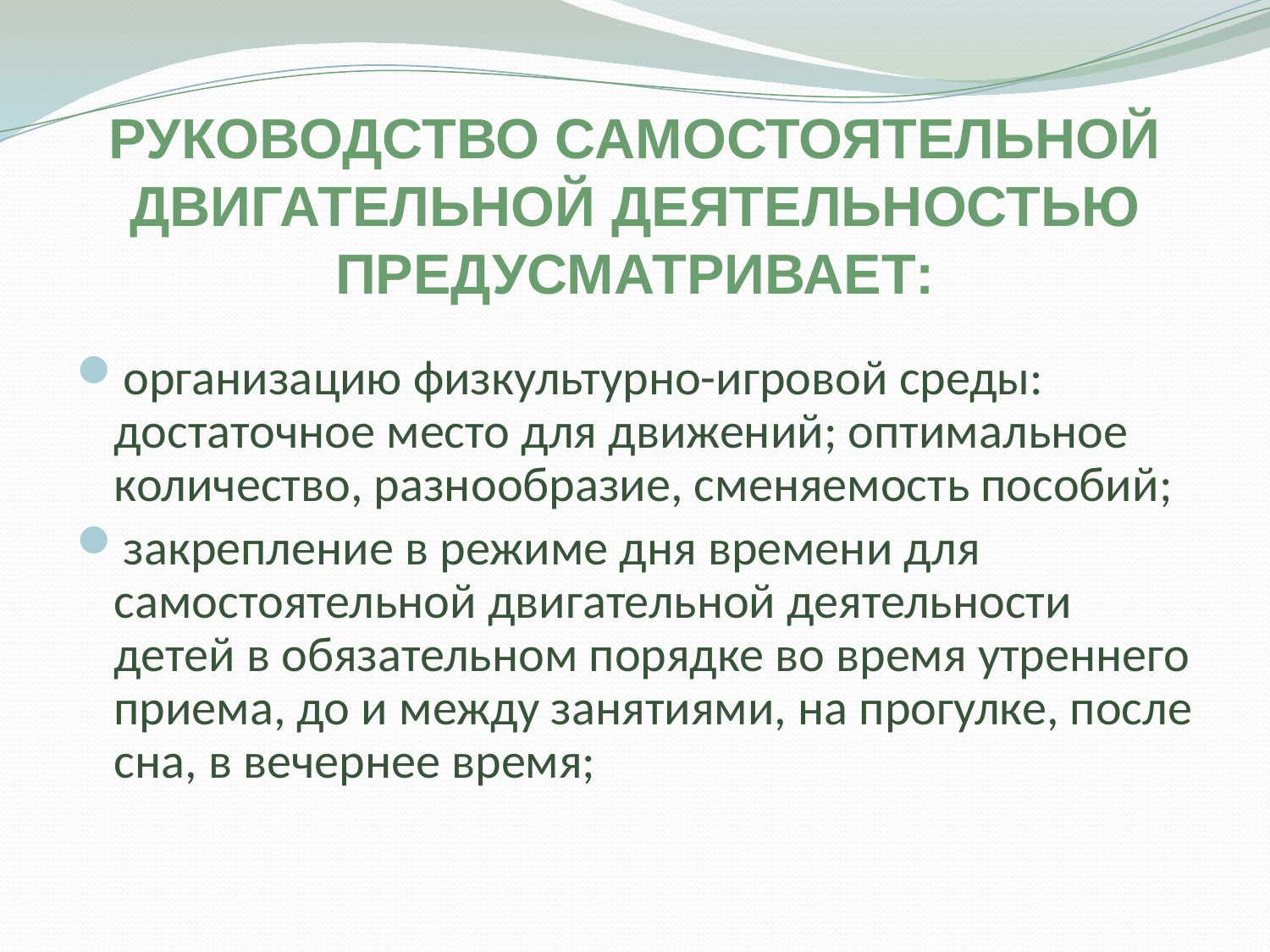

Руководство самостоятельной
двигательной деятельностью
предусматривает:
#
организацию физкультурно-игровой среды: достаточное место для движений; оптимальное количество, разнообразие, сменяемость пособий;
закрепление в режиме дня времени для самостоятельной двигательной деятельности детей в обязательном порядке во время утреннего приема, до и между занятиями, на прогулке, после сна, в вечернее время;